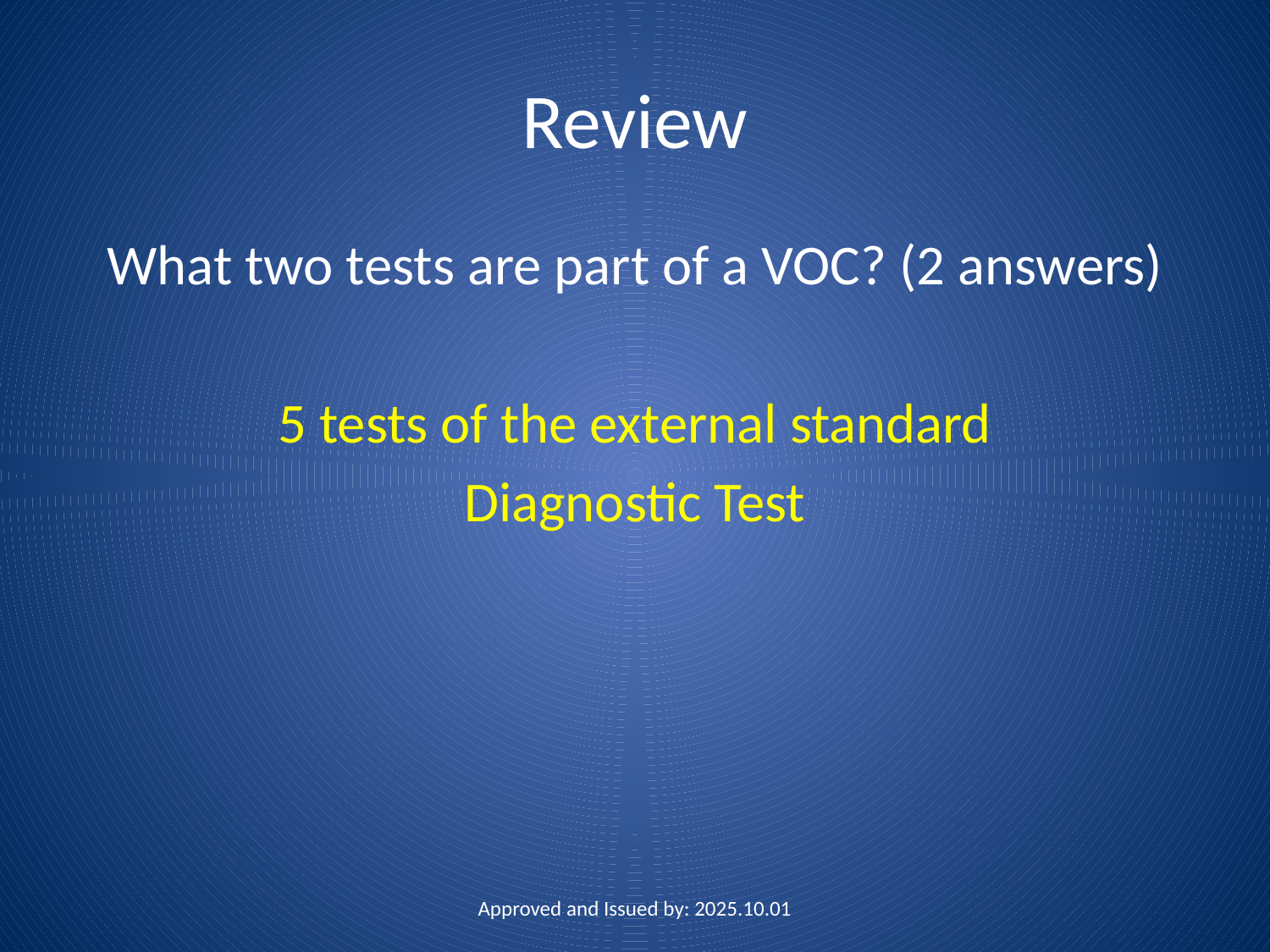

# Review
What two tests are part of a VOC? (2 answers)

5 tests of the external standard
Diagnostic Test
Approved and Issued by: 2025.10.01